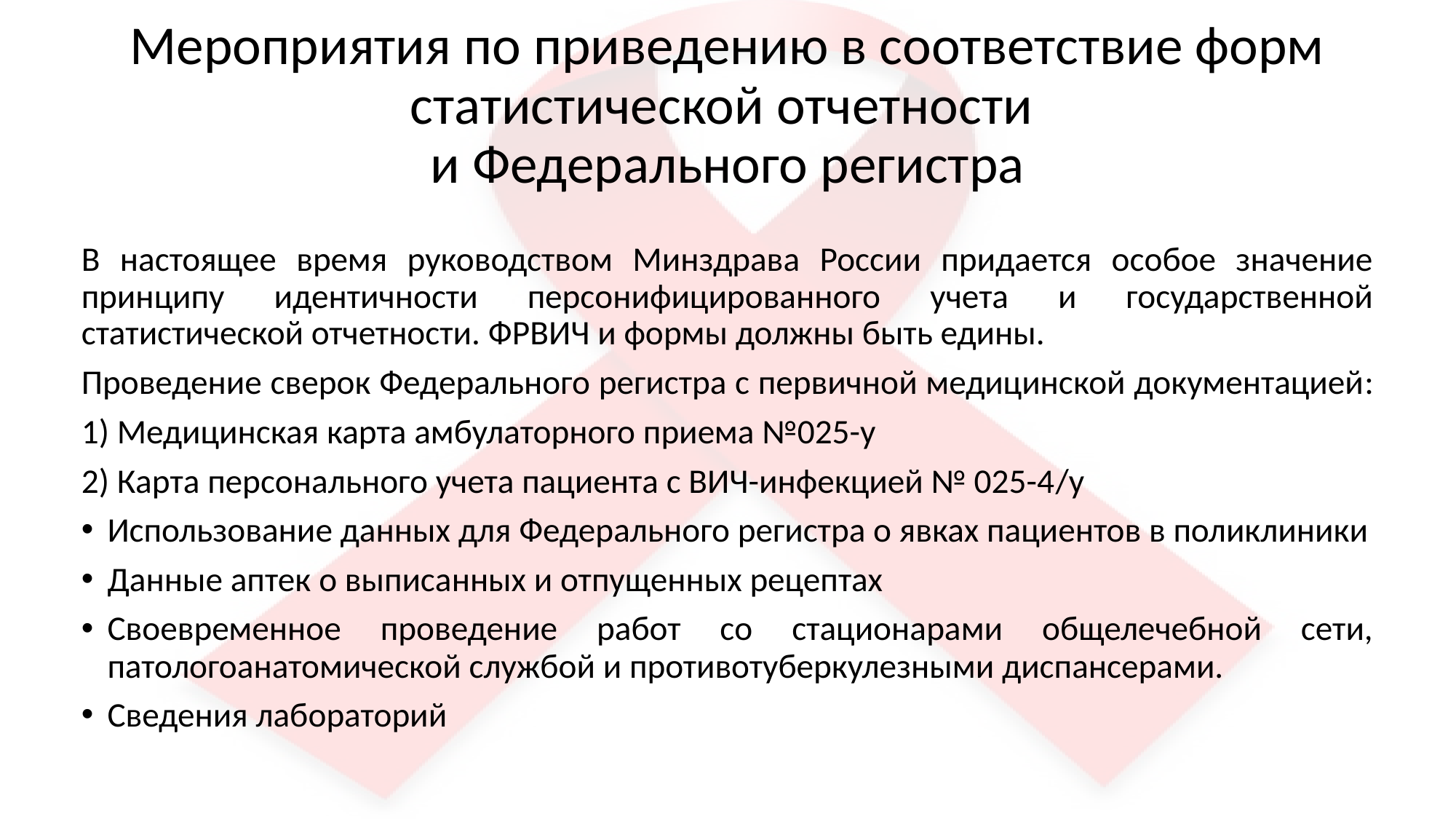

# Мероприятия по приведению в соответствие форм статистической отчетности и Федерального регистра
В настоящее время руководством Минздрава России придается особое значение принципу идентичности персонифицированного учета и государственной статистической отчетности. ФРВИЧ и формы должны быть едины.
Проведение сверок Федерального регистра с первичной медицинской документацией:
1) Медицинская карта амбулаторного приема №025-у
2) Карта персонального учета пациента с ВИЧ-инфекцией № 025-4/у
Использование данных для Федерального регистра о явках пациентов в поликлиники
Данные аптек о выписанных и отпущенных рецептах
Своевременное проведение работ со стационарами общелечебной сети, патологоанатомической службой и противотуберкулезными диспансерами.
Сведения лабораторий